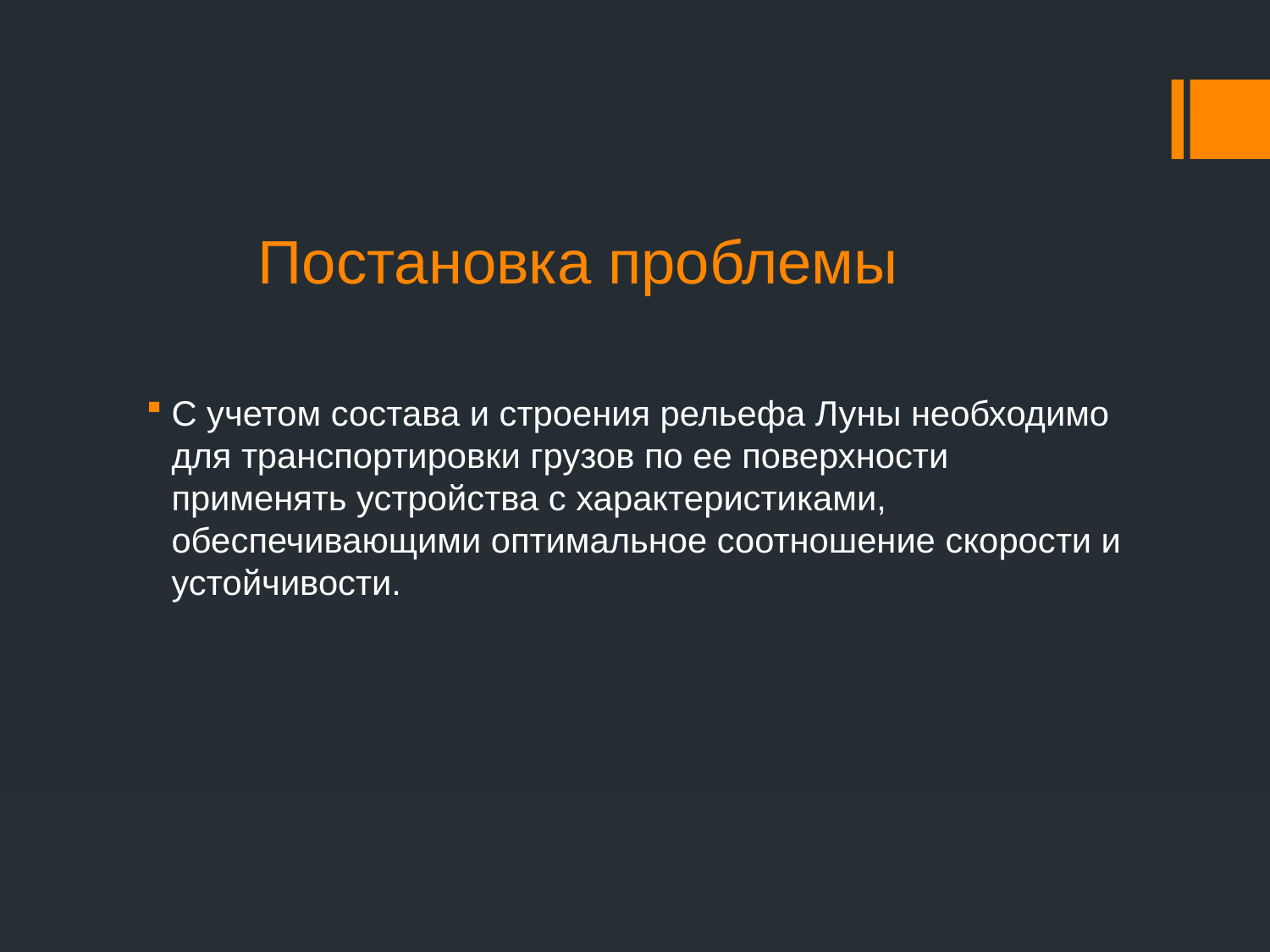

# Постановка проблемы
С учетом состава и строения рельефа Луны необходимо для транспортировки грузов по ее поверхности применять устройства с характеристиками, обеспечивающими оптимальное соотношение скорости и устойчивости.